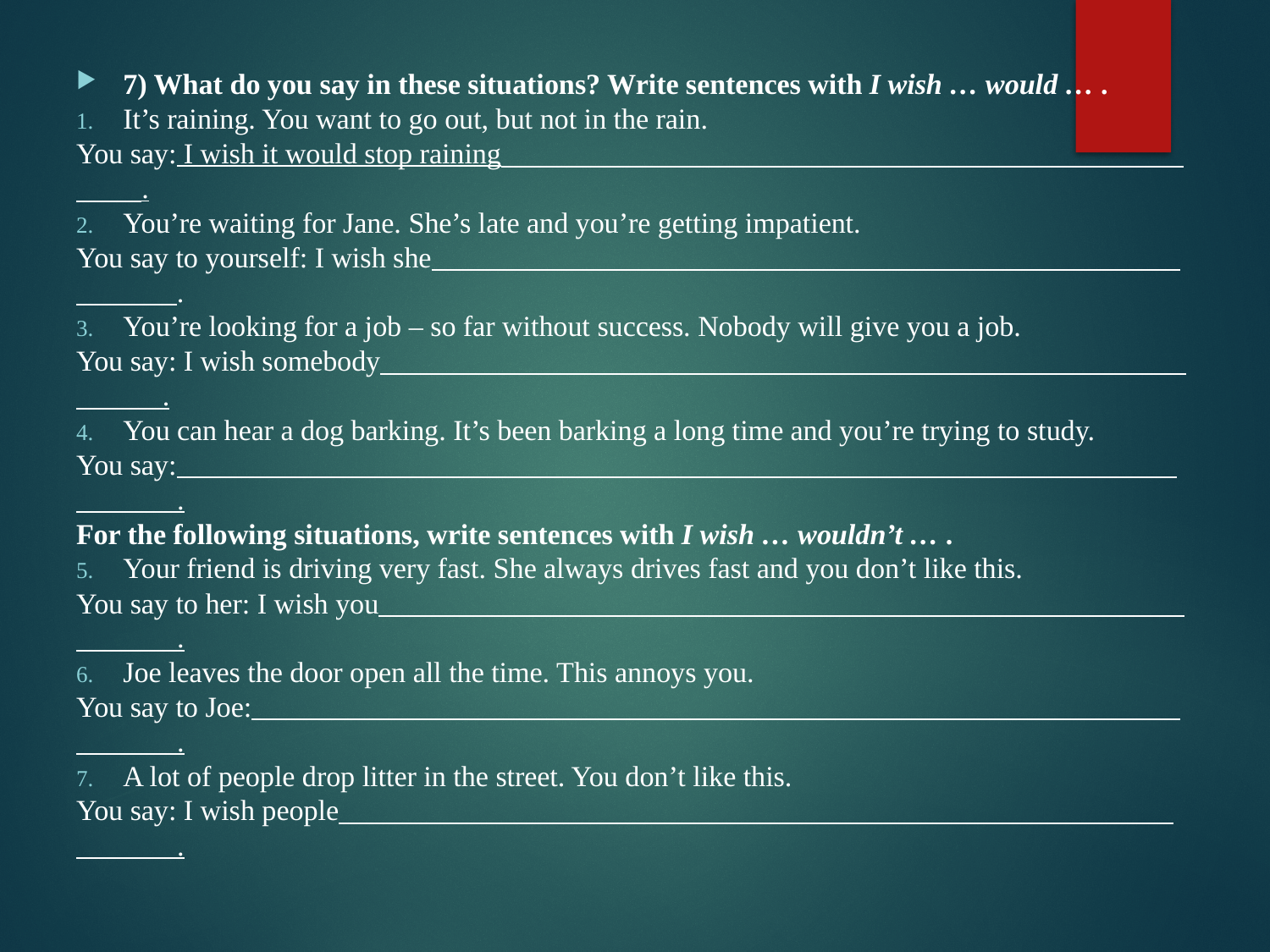

7) What do you say in these situations? Write sentences with I wish … would … .
It’s raining. You want to go out, but not in the rain.
You say: I wish it would stop raining                                                                                                                   .
You’re waiting for Jane. She’s late and you’re getting impatient.
You say to yourself: I wish she                                                                                                                       .
You’re looking for a job – so far without success. Nobody will give you a job.
You say: I wish somebody                                                                                                                             .
You can hear a dog barking. It’s been barking a long time and you’re trying to study.
You say:                                                                                                                                                          .
For the following situations, write sentences with I wish … wouldn’t … .
Your friend is driving very fast. She always drives fast and you don’t like this.
You say to her: I wish you                                                                                                                               .
Joe leaves the door open all the time. This annoys you.
You say to Joe:                                                                                                                                                .
A lot of people drop litter in the street. You don’t like this.
You say: I wish people                                                                                                                                   .